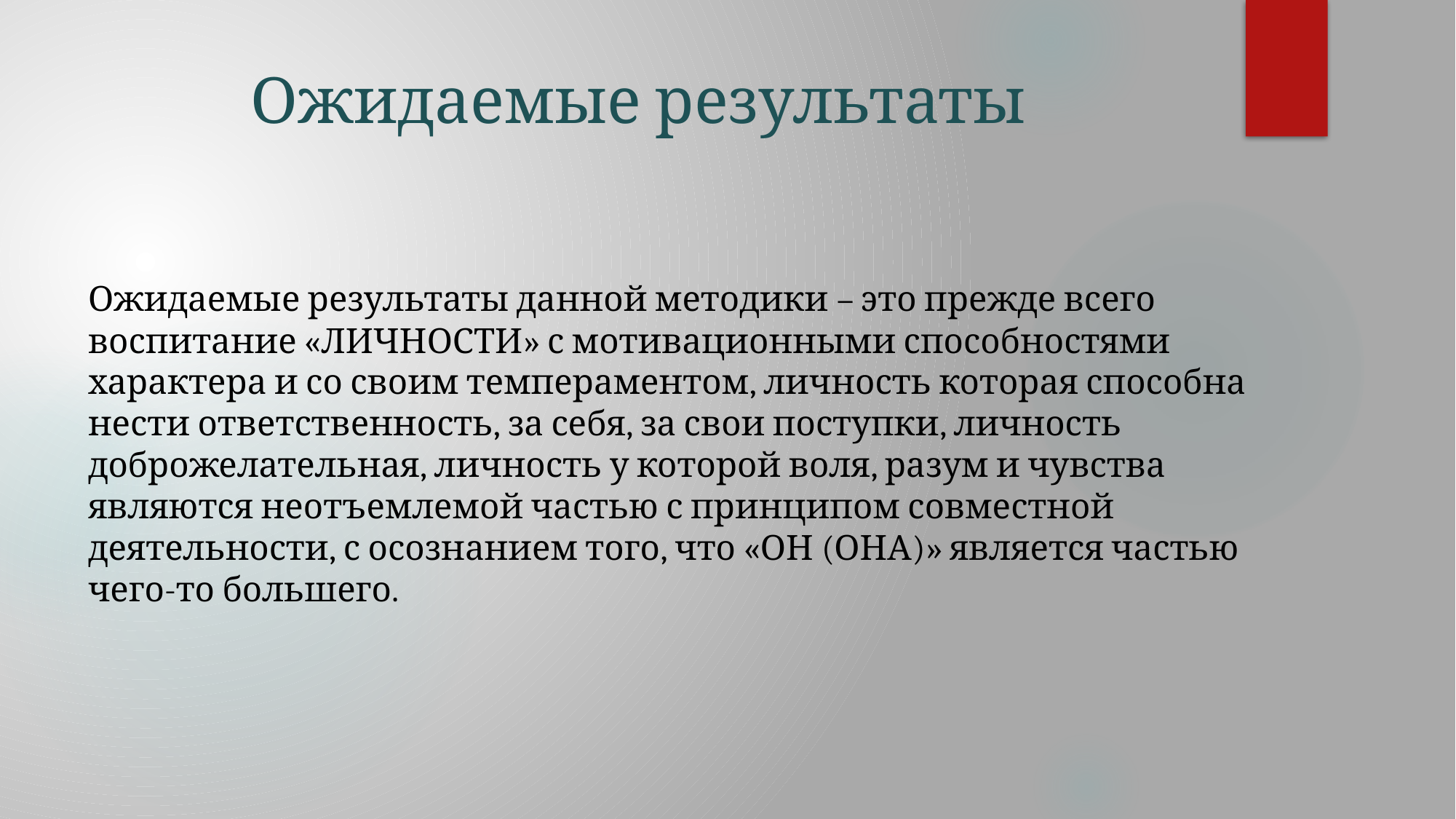

# Ожидаемые результаты
Ожидаемые результаты данной методики – это прежде всего воспитание «ЛИЧНОСТИ» с мотивационными способностями характера и со своим темпераментом, личность которая способна нести ответственность, за себя, за свои поступки, личность доброжелательная, личность у которой воля, разум и чувства являются неотъемлемой частью с принципом совместной деятельности, с осознанием того, что «ОН (ОНА)» является частью чего-то большего.